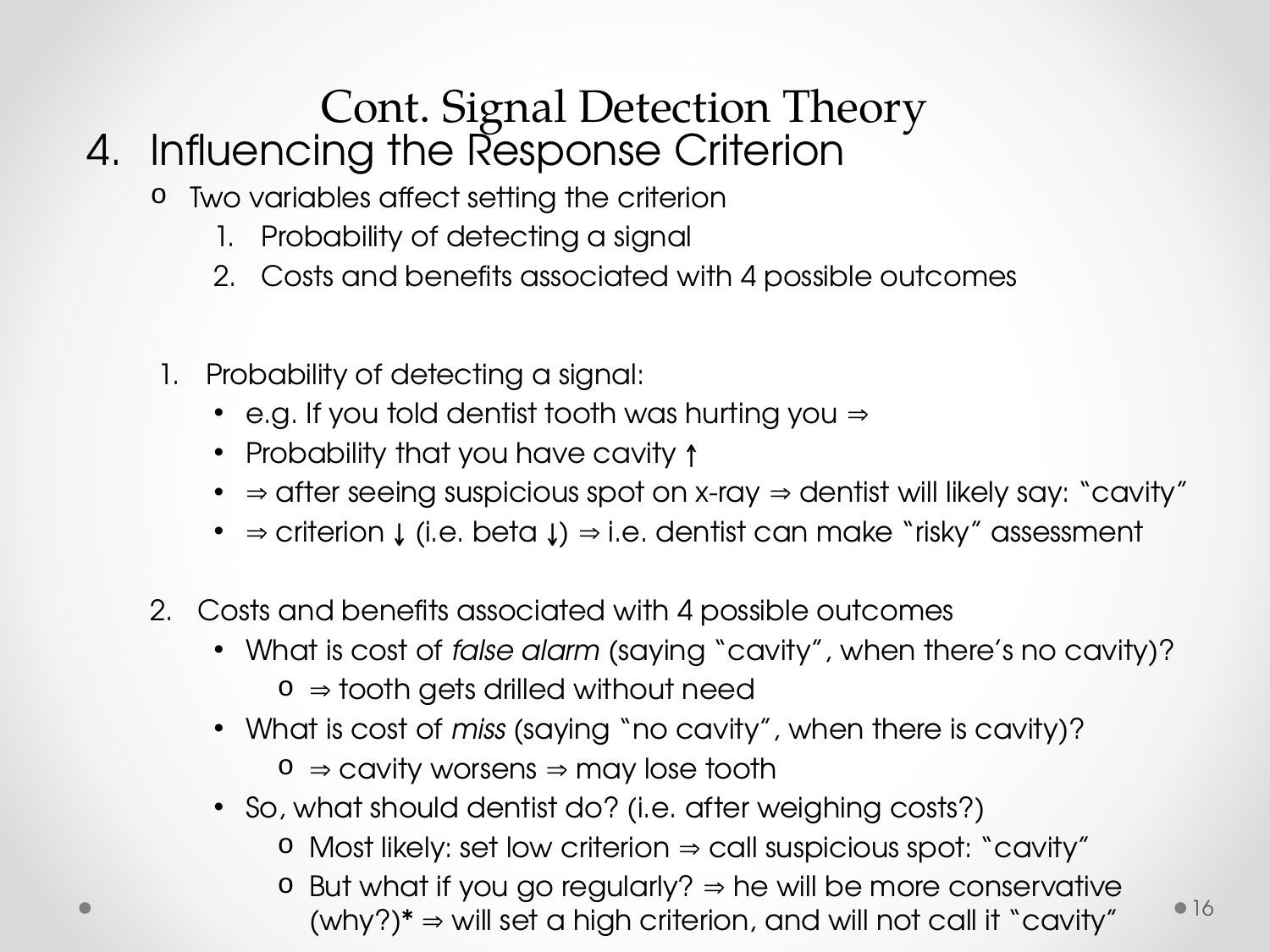

# Cont. Signal Detection Theory

Influencing the Response Criterion
Two variables affect setting the criterion
Probability of detecting a signal
Costs and benefits associated with 4 possible outcomes

Probability of detecting a signal:
e.g. If you told dentist tooth was hurting you ⇒
Probability that you have cavity ↑
⇒ after seeing suspicious spot on x-ray ⇒ dentist will likely say: “cavity”
⇒ criterion ↓ (i.e. beta ↓) ⇒ i.e. dentist can make “risky” assessment

Costs and benefits associated with 4 possible outcomes
What is cost of false alarm (saying “cavity”, when there’s no cavity)?
⇒ tooth gets drilled without need
What is cost of miss (saying “no cavity”, when there is cavity)?
⇒ cavity worsens ⇒ may lose tooth
So, what should dentist do? (i.e. after weighing costs?)
Most likely: set low criterion ⇒ call suspicious spot: “cavity”
But what if you go regularly? ⇒ he will be more conservative (why?)* ⇒ will set a high criterion, and will not call it “cavity”
16